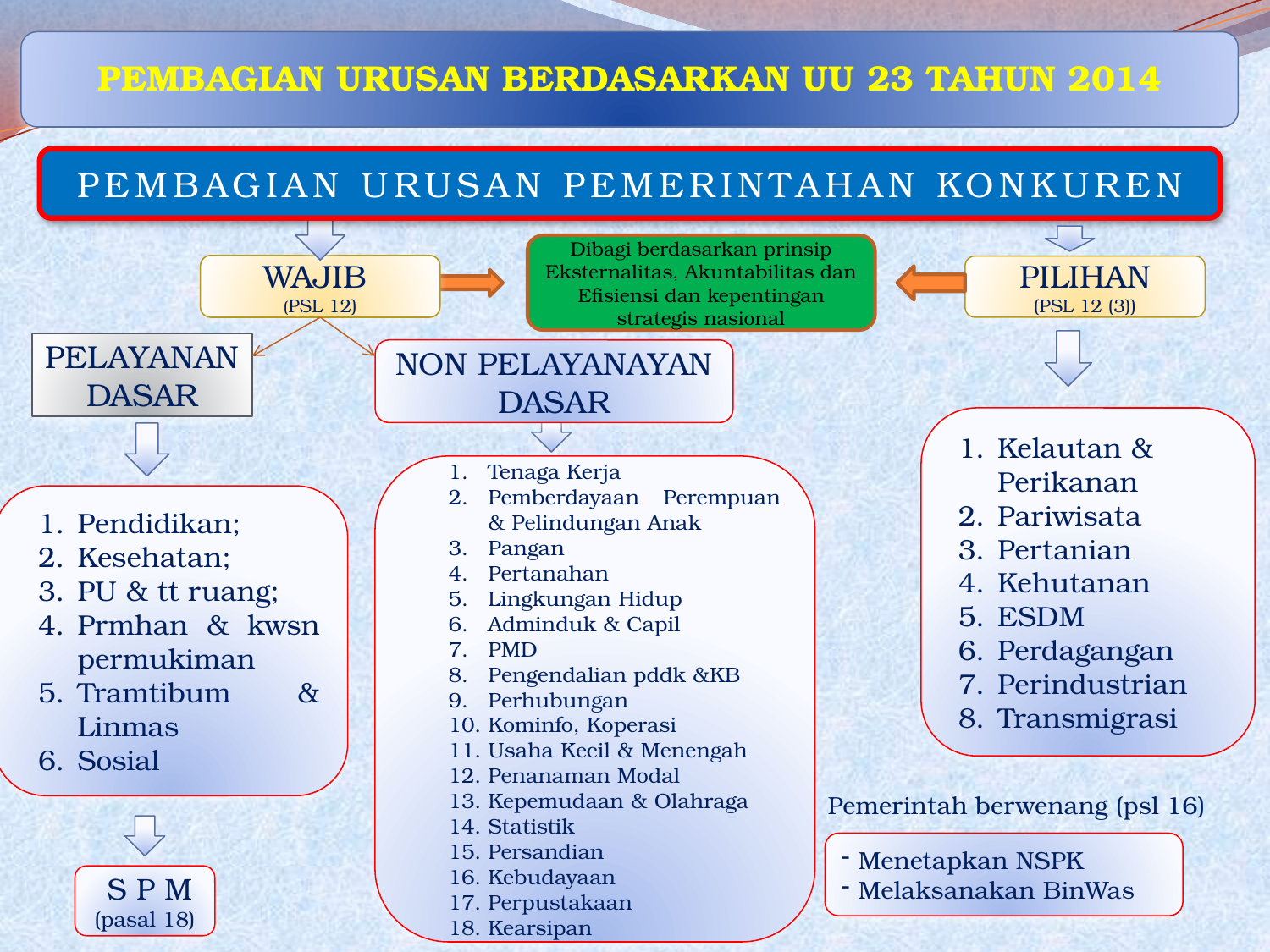

Pembagian urusan berdasarkan uu 23 tahun 2014
PEMBAGIAN URUSAN PEMERINTAHAN KONKUREN

Dibagi berdasarkan prinsip Eksternalitas, Akuntabilitas dan Efisiensi dan kepentingan strategis nasional
WAJIB
(PSL 12)
PILIHAN
(PSL 12 (3))

PELAYANAN DASAR
NON PELAYANAYAN DASAR
Kelautan & Perikanan
Pariwisata
Pertanian
Kehutanan
ESDM
Perdagangan
Perindustrian
Transmigrasi

Tenaga Kerja
Pemberdayaan Perempuan & Pelindungan Anak
Pangan
Pertanahan
Lingkungan Hidup
Adminduk & Capil
PMD
Pengendalian pddk &KB
Perhubungan
Kominfo, Koperasi
Usaha Kecil & Menengah
Penanaman Modal
Kepemudaan & Olahraga
Statistik
Persandian
Kebudayaan
Perpustakaan
Kearsipan
Pendidikan;
Kesehatan;
PU & tt ruang;
Prmhan & kwsn permukiman
Tramtibum & Linmas
Sosial

Pemerintah berwenang (psl 16)

Menetapkan NSPK
Melaksanakan BinWas
 S P M (pasal 18)